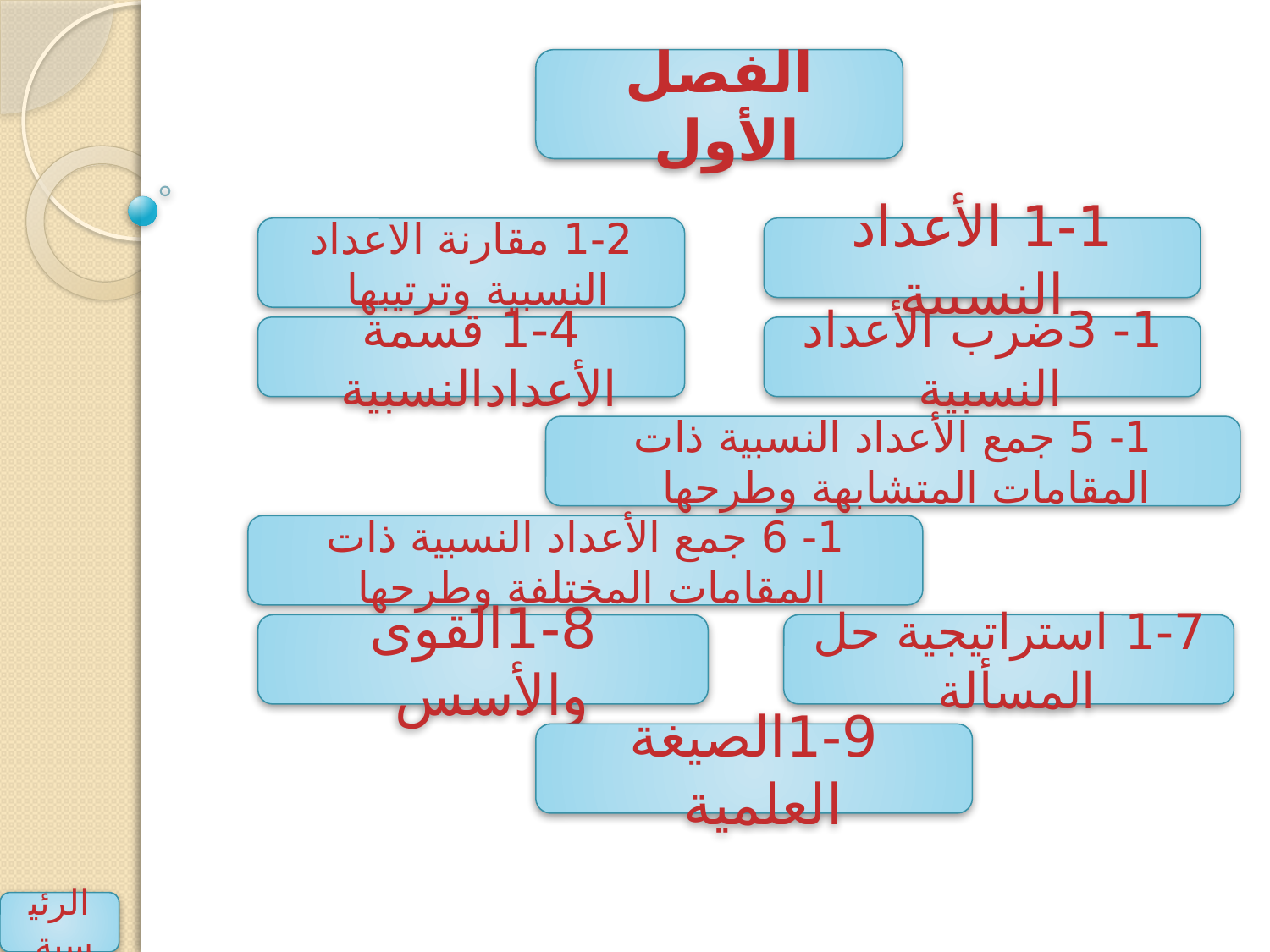

الفصل الأول
1-2 مقارنة الاعداد النسبية وترتيبها
1-1 الأعداد النسبية
1-4 قسمة الأعدادالنسبية
1- 3ضرب الأعداد النسبية
1- 5 جمع الأعداد النسبية ذات المقامات المتشابهة وطرحها

1- 6 جمع الأعداد النسبية ذات المقامات المختلفة وطرحها

1-8القوى والأسس
1-7 استراتيجية حل المسألة
1-9الصيغة العلمية
الرئيسية